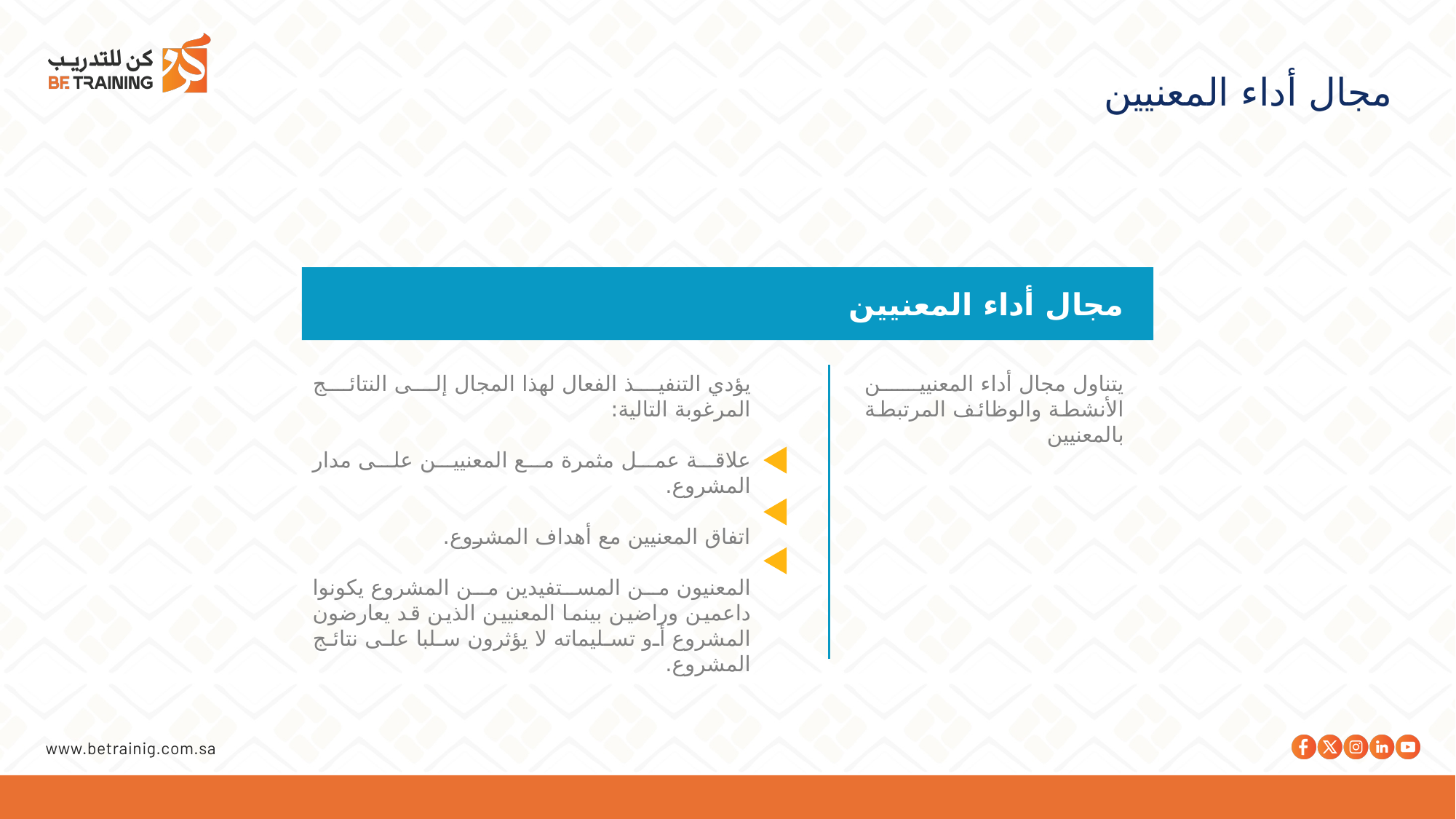

مجال أداء المعنيين

مجال أداء المعنيين
يؤدي التنفيذ الفعال لهذا المجال إلى النتائج المرغوبة التالية:

علاقة عمل مثمرة مع المعنيين على مدار المشروع.

اتفاق المعنيين مع أهداف المشروع.

المعنيون من المستفيدين من المشروع يكونوا داعمين وراضين بينما المعنيين الذين قد يعارضون المشروع أو تسليماته لا يؤثرون سلبا على نتائج المشروع.
يتناول مجال أداء المعنيين الأنشطة والوظائف المرتبطة بالمعنيين